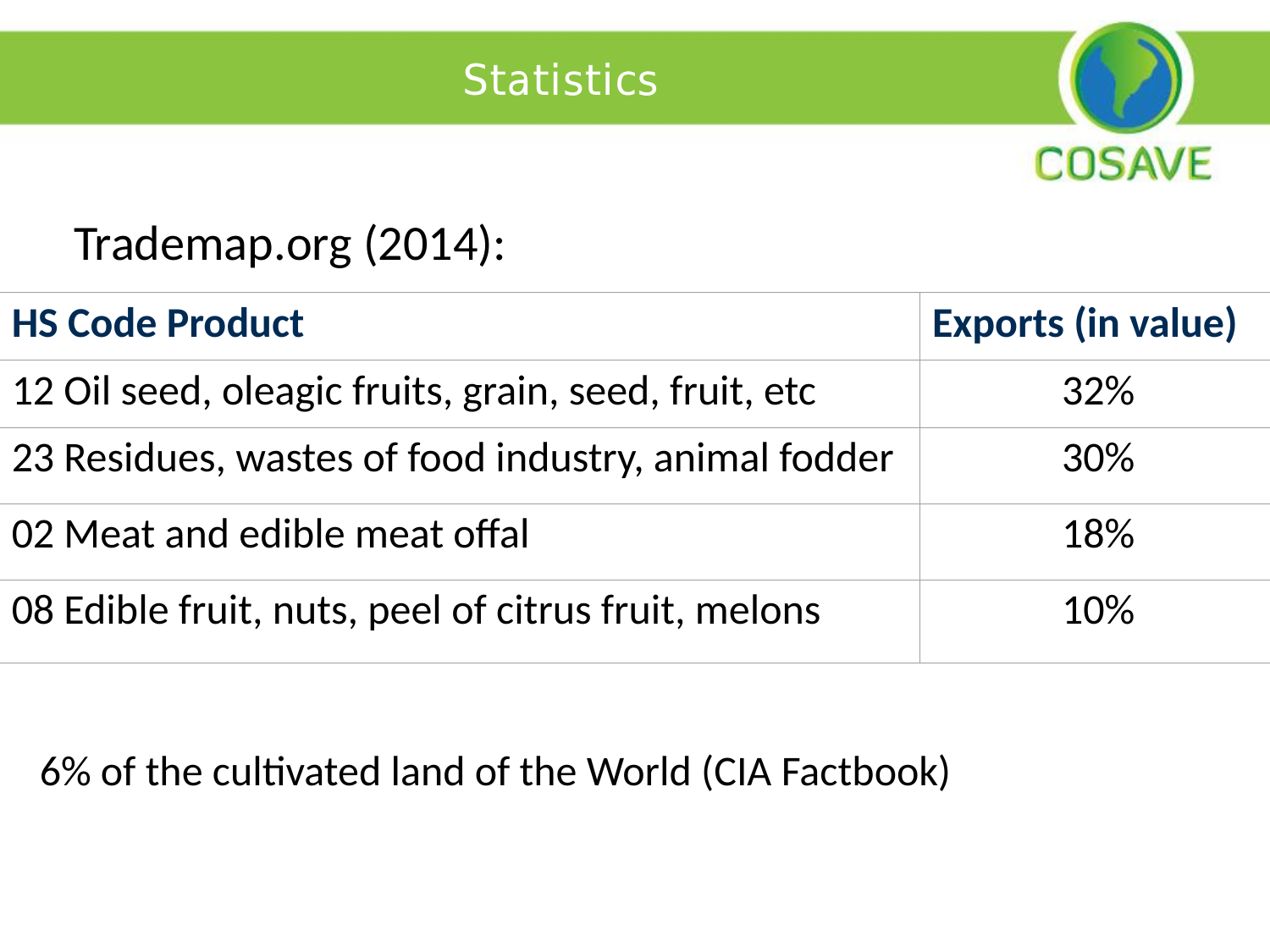

Statistics
Trademap.org (2014):

| HS Code Product | Exports (in value) |
| --- | --- |
| 12 Oil seed, oleagic fruits, grain, seed, fruit, etc | 32% |
| 23 Residues, wastes of food industry, animal fodder | 30% |
| 02 Meat and edible meat offal | 18% |
| 08 Edible fruit, nuts, peel of citrus fruit, melons | 10% |
6% of the cultivated land of the World (CIA Factbook)